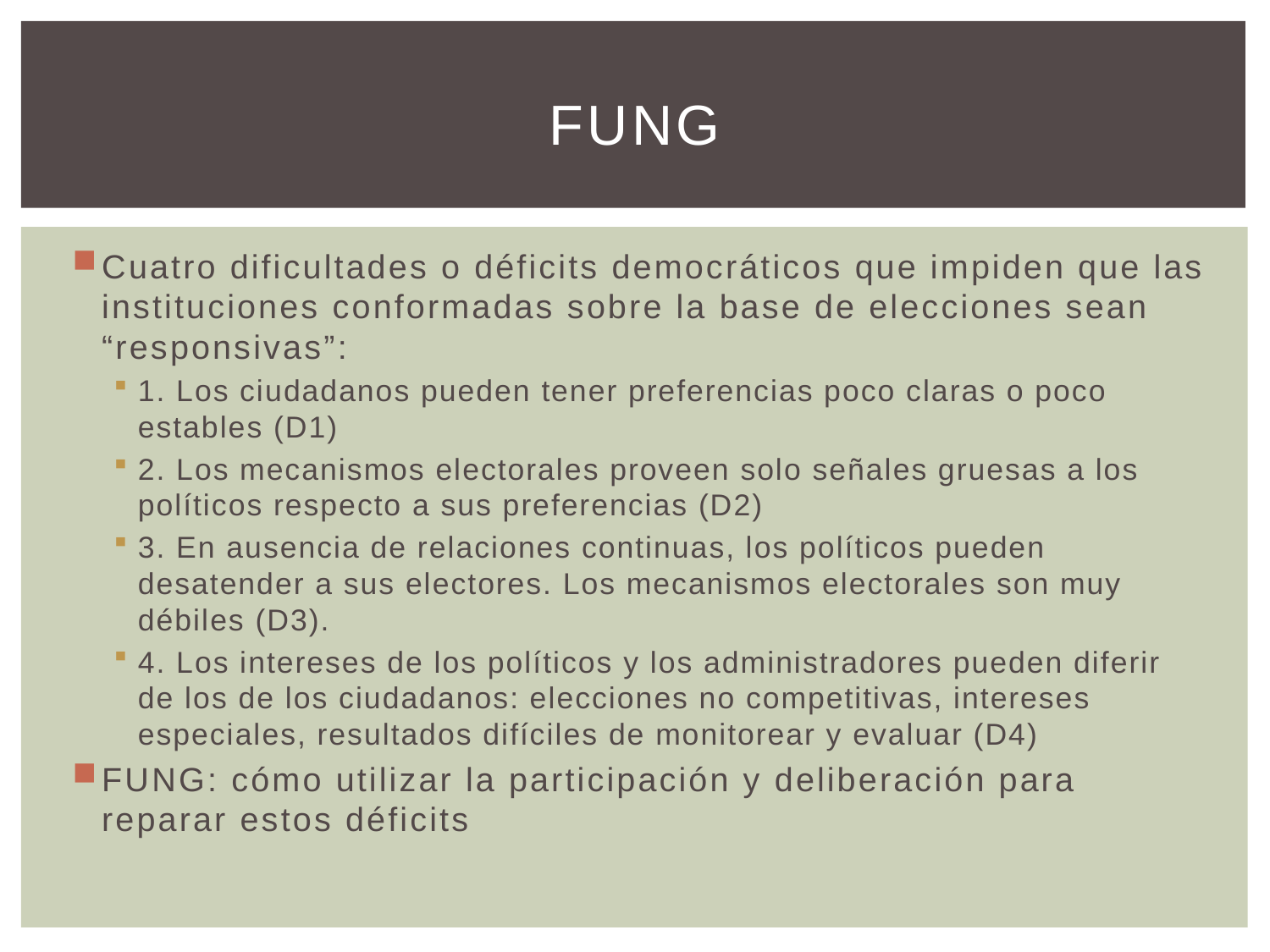

# FUNG
Cuatro dificultades o déficits democráticos que impiden que las instituciones conformadas sobre la base de elecciones sean “responsivas”:
1. Los ciudadanos pueden tener preferencias poco claras o poco estables (D1)
2. Los mecanismos electorales proveen solo señales gruesas a los políticos respecto a sus preferencias (D2)
3. En ausencia de relaciones continuas, los políticos pueden desatender a sus electores. Los mecanismos electorales son muy débiles (D3).
4. Los intereses de los políticos y los administradores pueden diferir de los de los ciudadanos: elecciones no competitivas, intereses especiales, resultados difíciles de monitorear y evaluar (D4)
FUNG: cómo utilizar la participación y deliberación para reparar estos déficits